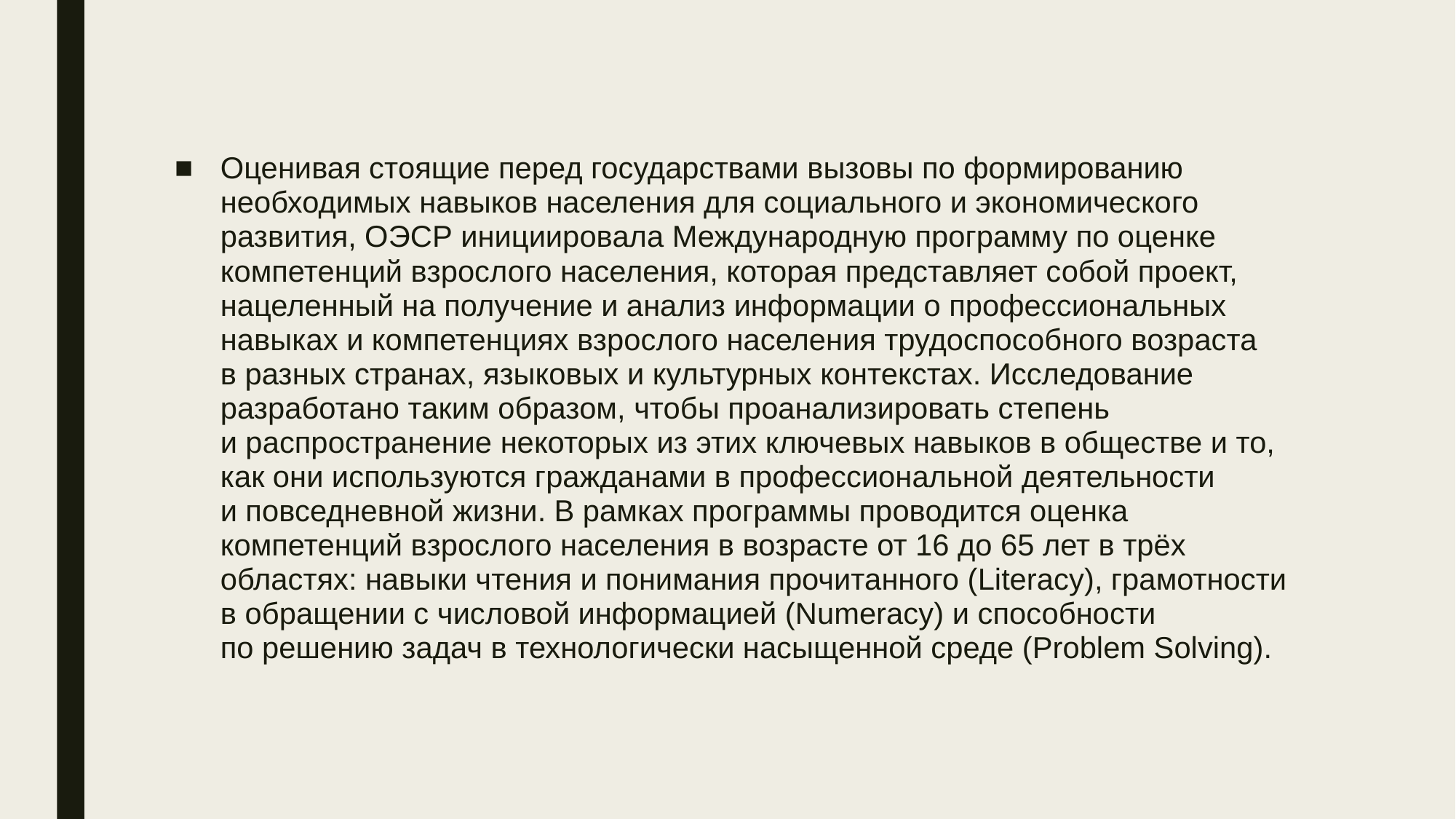

Оценивая стоящие перед государствами вызовы по формированию необходимых навыков населения для социального и экономического развития, ОЭСР инициировала Международную программу по оценке компетенций взрослого населения, которая представляет собой проект, нацеленный на получение и анализ информации о профессиональных навыках и компетенциях взрослого населения трудоспособного возраста в разных странах, языковых и культурных контекстах. Исследование разработано таким образом, чтобы проанализировать степень и распространение некоторых из этих ключевых навыков в обществе и то, как они используются гражданами в профессиональной деятельности и повседневной жизни. В рамках программы проводится оценка компетенций взрослого населения в возрасте от 16 до 65 лет в трёх областях: навыки чтения и понимания прочитанного (Literacy), грамотности в обращении с числовой информацией (Numeracy) и способности по решению задач в технологически насыщенной среде (Problem Solving).